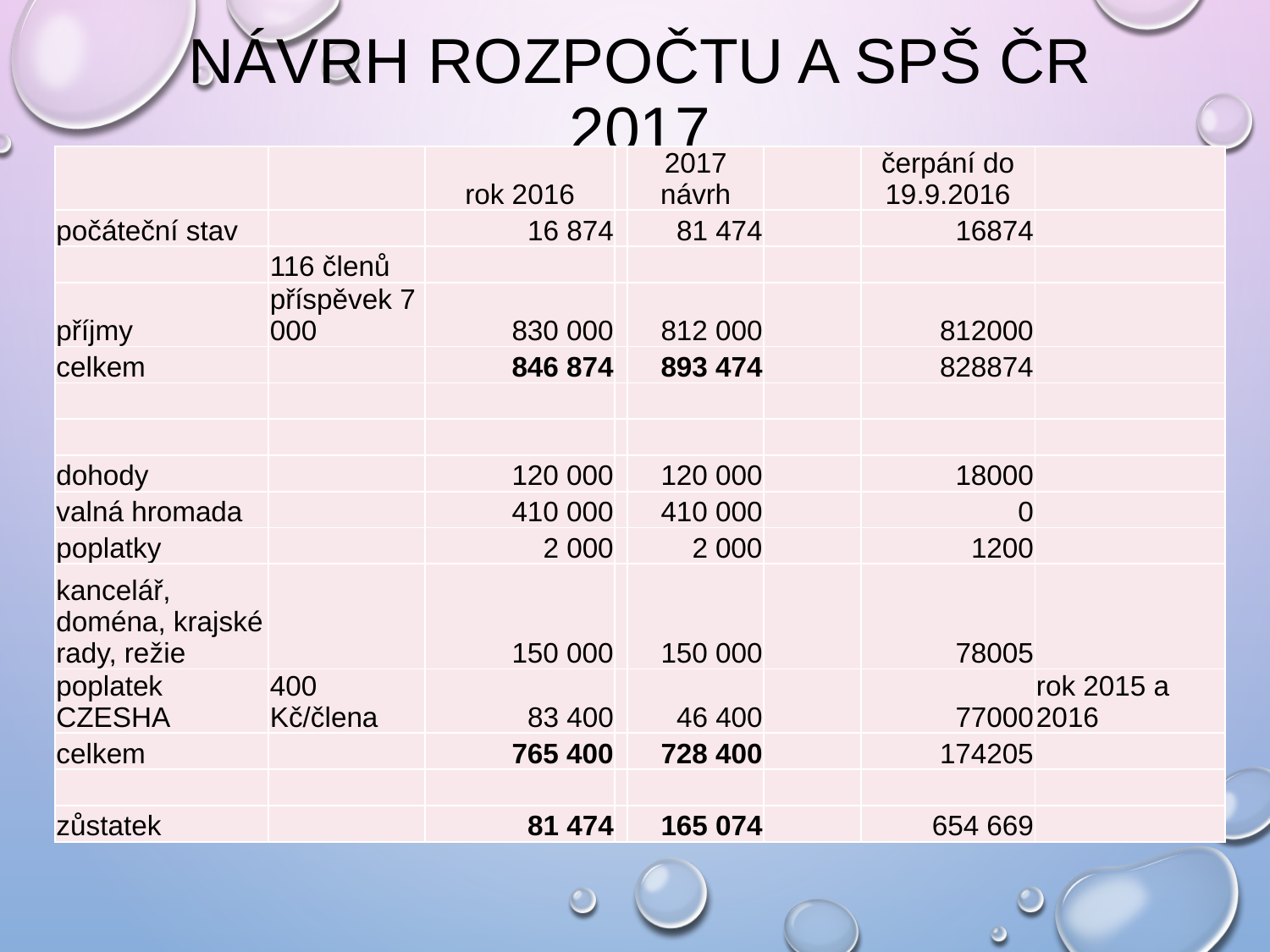

# Návrh rozpočtu a spš čr 2017
|  |  | rok 2016 |  | 2017 návrh |  | čerpání do 19.9.2016 |  |
| --- | --- | --- | --- | --- | --- | --- | --- |
| počáteční stav |  | 16 874 |  | 81 474 |  | 16874 |  |
|  | 116 členů |  |  |  |  |  |  |
| příjmy | příspěvek 7 000 | 830 000 |  | 812 000 |  | 812000 |  |
| celkem |  | 846 874 |  | 893 474 |  | 828874 |  |
|  |  |  |  |  |  |  |  |
|  |  |  |  |  |  |  |  |
| dohody |  | 120 000 |  | 120 000 |  | 18000 |  |
| valná hromada |  | 410 000 |  | 410 000 |  | 0 |  |
| poplatky |  | 2 000 |  | 2 000 |  | 1200 |  |
| kancelář, doména, krajské rady, režie |  | 150 000 |  | 150 000 |  | 78005 |  |
| poplatek CZESHA | 400 Kč/člena | 83 400 |  | 46 400 |  | 77000 | rok 2015 a 2016 |
| celkem |  | 765 400 |  | 728 400 |  | 174205 |  |
|  |  |  |  |  |  |  |  |
| zůstatek |  | 81 474 |  | 165 074 |  | 654 669 |  |